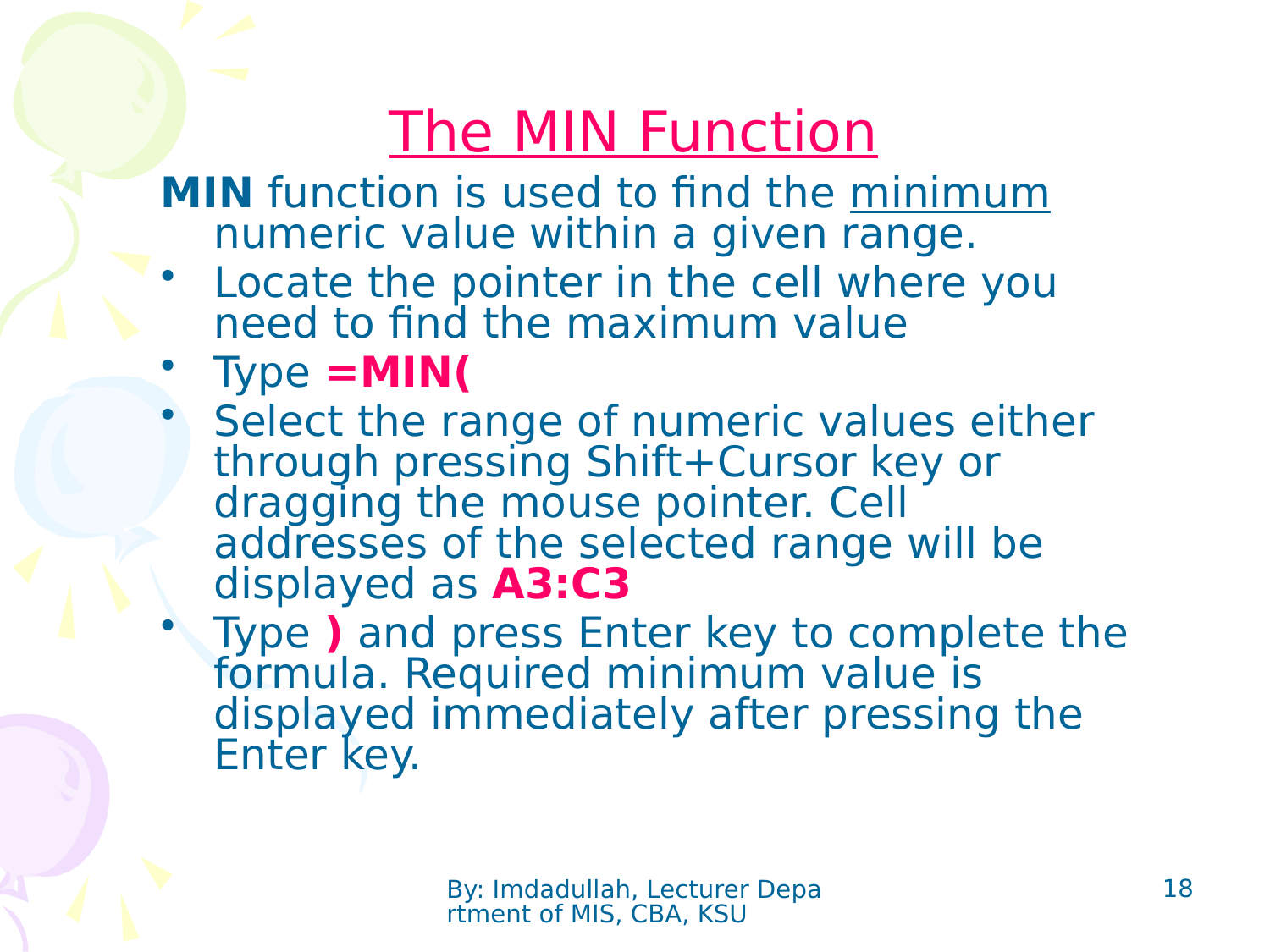

# The MIN Function
MIN function is used to find the minimum numeric value within a given range.
Locate the pointer in the cell where you need to find the maximum value
Type =MIN(
Select the range of numeric values either through pressing Shift+Cursor key or dragging the mouse pointer. Cell addresses of the selected range will be displayed as A3:C3
Type ) and press Enter key to complete the formula. Required minimum value is displayed immediately after pressing the Enter key.

18
By: Imdadullah, Lecturer Department of MIS, CBA, KSU